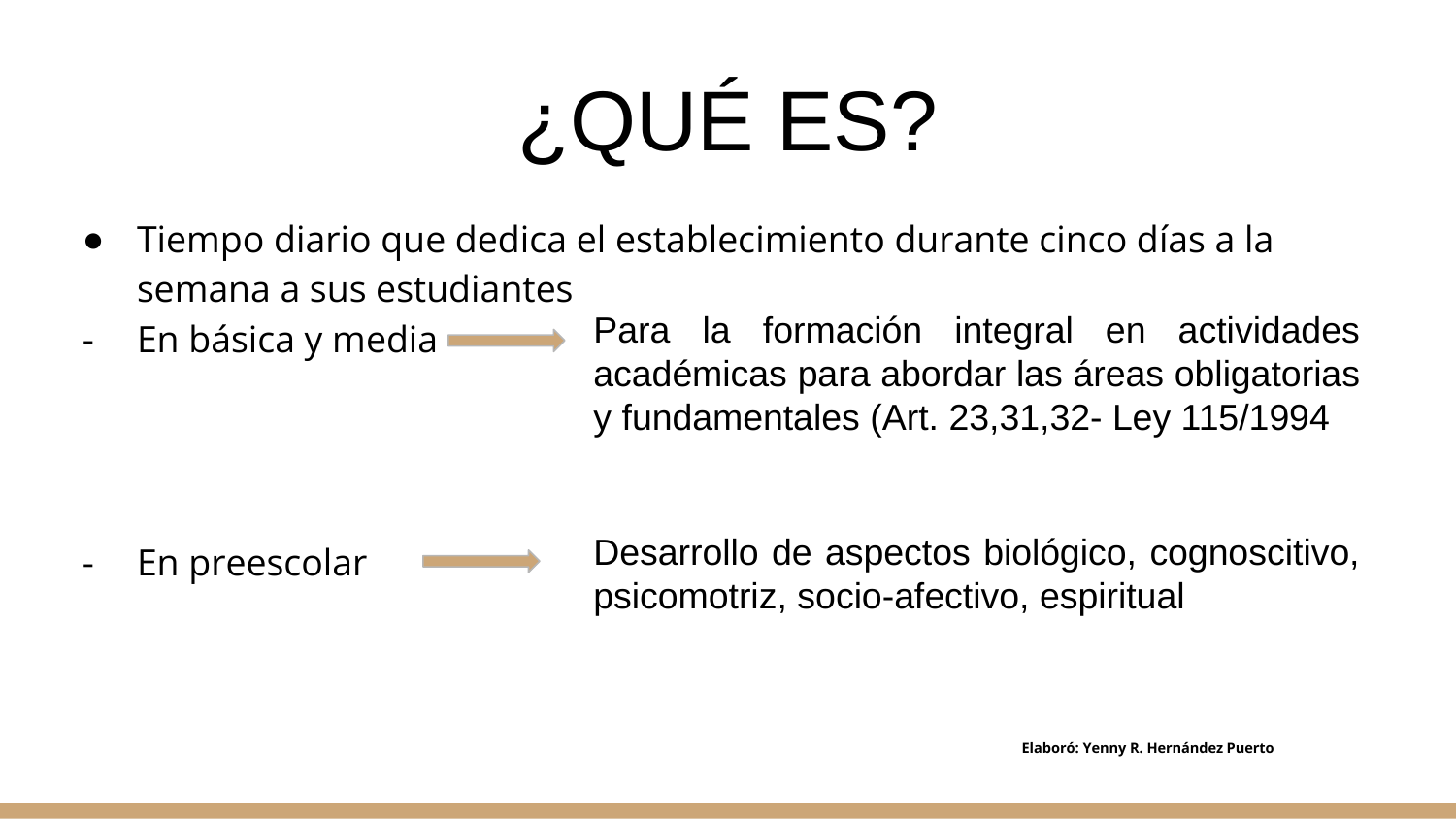

# ¿QUÉ ES?
Tiempo diario que dedica el establecimiento durante cinco días a la semana a sus estudiantes
En básica y media

En preescolar
Para la formación integral en actividades académicas para abordar las áreas obligatorias y fundamentales (Art. 23,31,32- Ley 115/1994

Desarrollo de aspectos biológico, cognoscitivo, psicomotriz, socio-afectivo, espiritual

Elaboró: Yenny R. Hernández Puerto